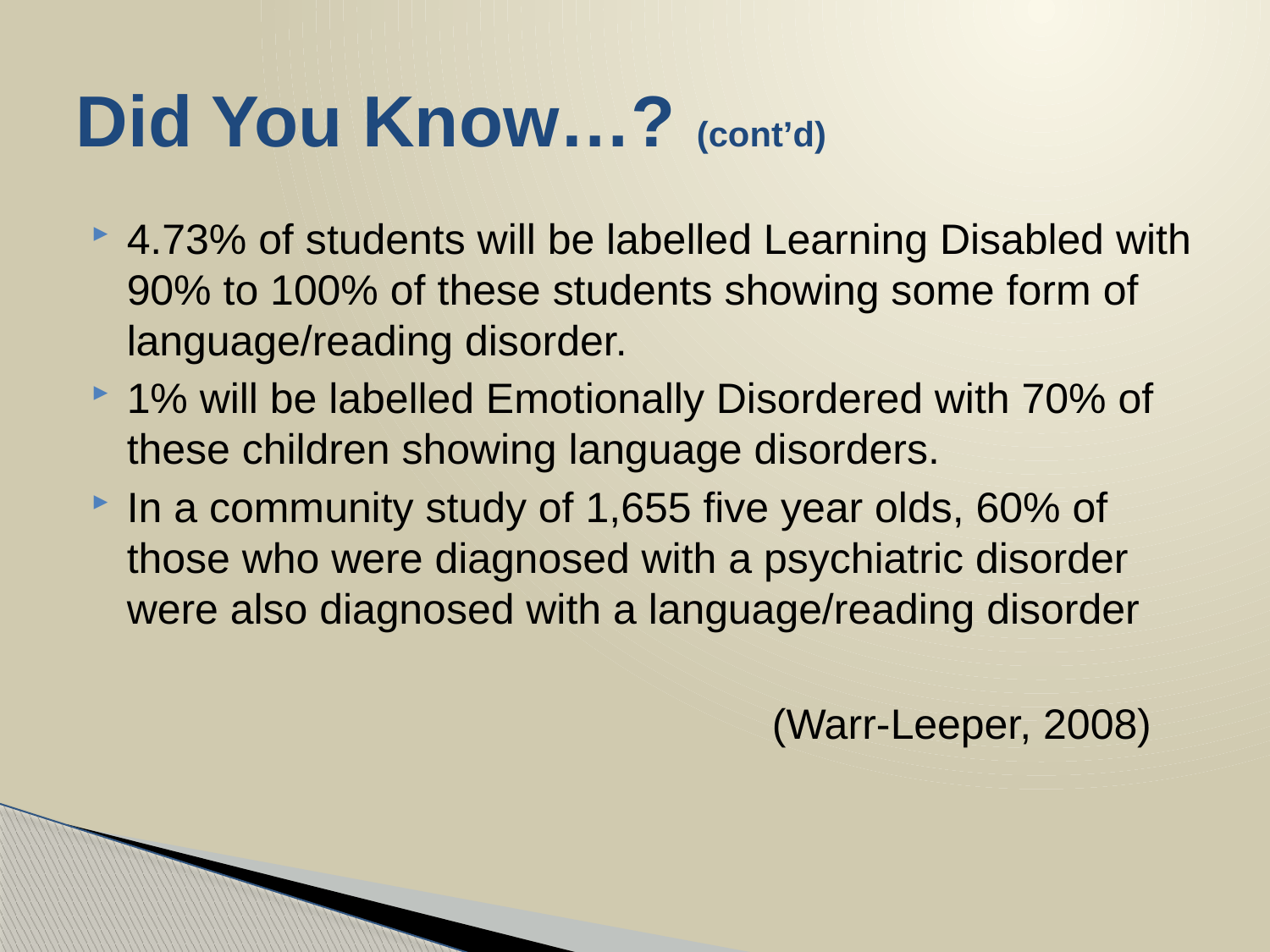

# Did You Know…? (cont’d)
4.73% of students will be labelled Learning Disabled with 90% to 100% of these students showing some form of language/reading disorder.
1% will be labelled Emotionally Disordered with 70% of these children showing language disorders.
In a community study of 1,655 five year olds, 60% of those who were diagnosed with a psychiatric disorder were also diagnosed with a language/reading disorder

			                                 (Warr-Leeper, 2008)